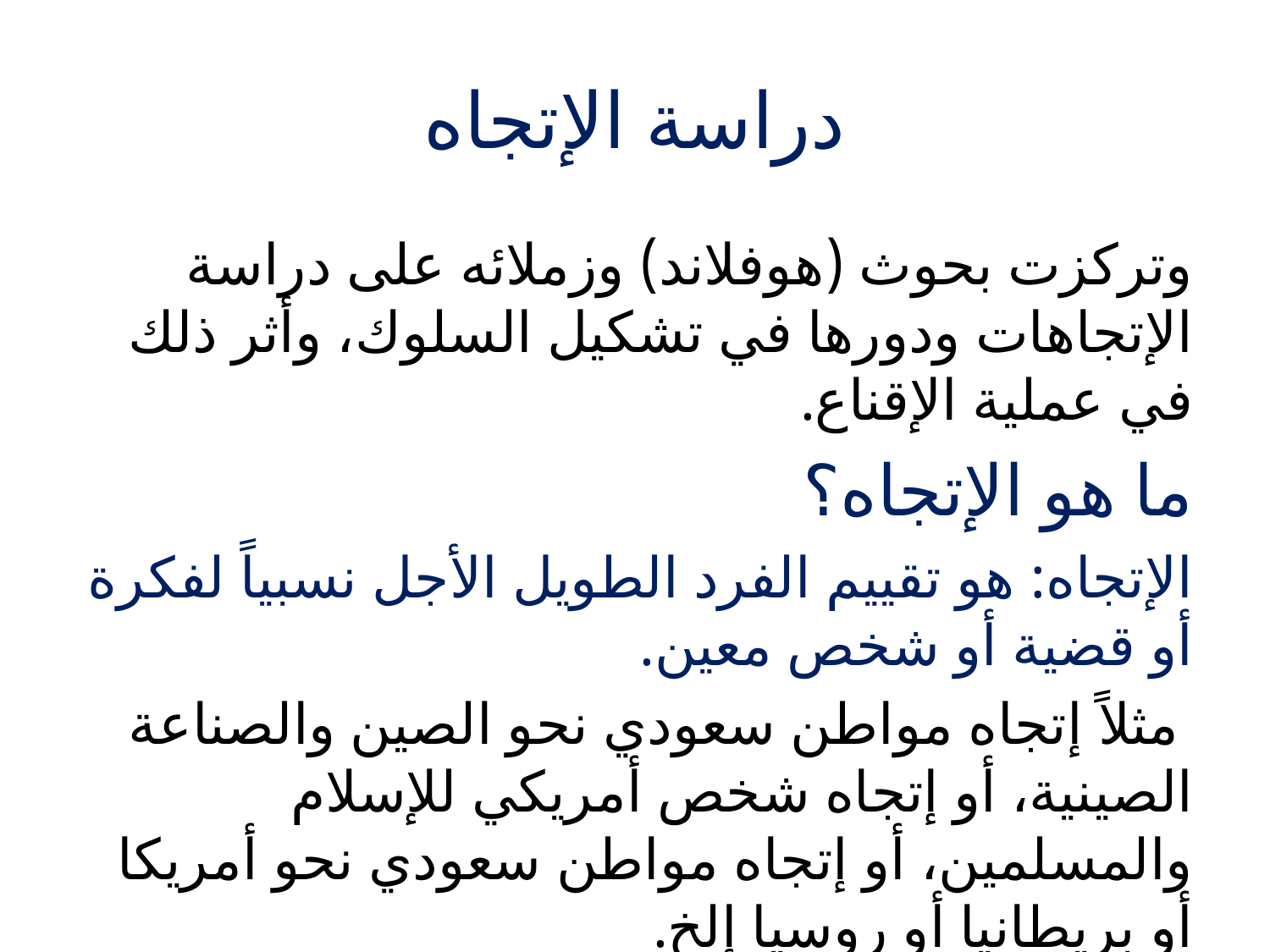

# دراسة الإتجاه
وتركزت بحوث (هوفلاند) وزملائه على دراسة الإتجاهات ودورها في تشكيل السلوك، وأثر ذلك في عملية الإقناع.
ما هو الإتجاه؟
الإتجاه: هو تقييم الفرد الطويل الأجل نسبياً لفكرة أو قضية أو شخص معين.
 مثلاً إتجاه مواطن سعودي نحو الصين والصناعة الصينية، أو إتجاه شخص أمريكي للإسلام والمسلمين، أو إتجاه مواطن سعودي نحو أمريكا أو بريطانيا أو روسيا إلخ.